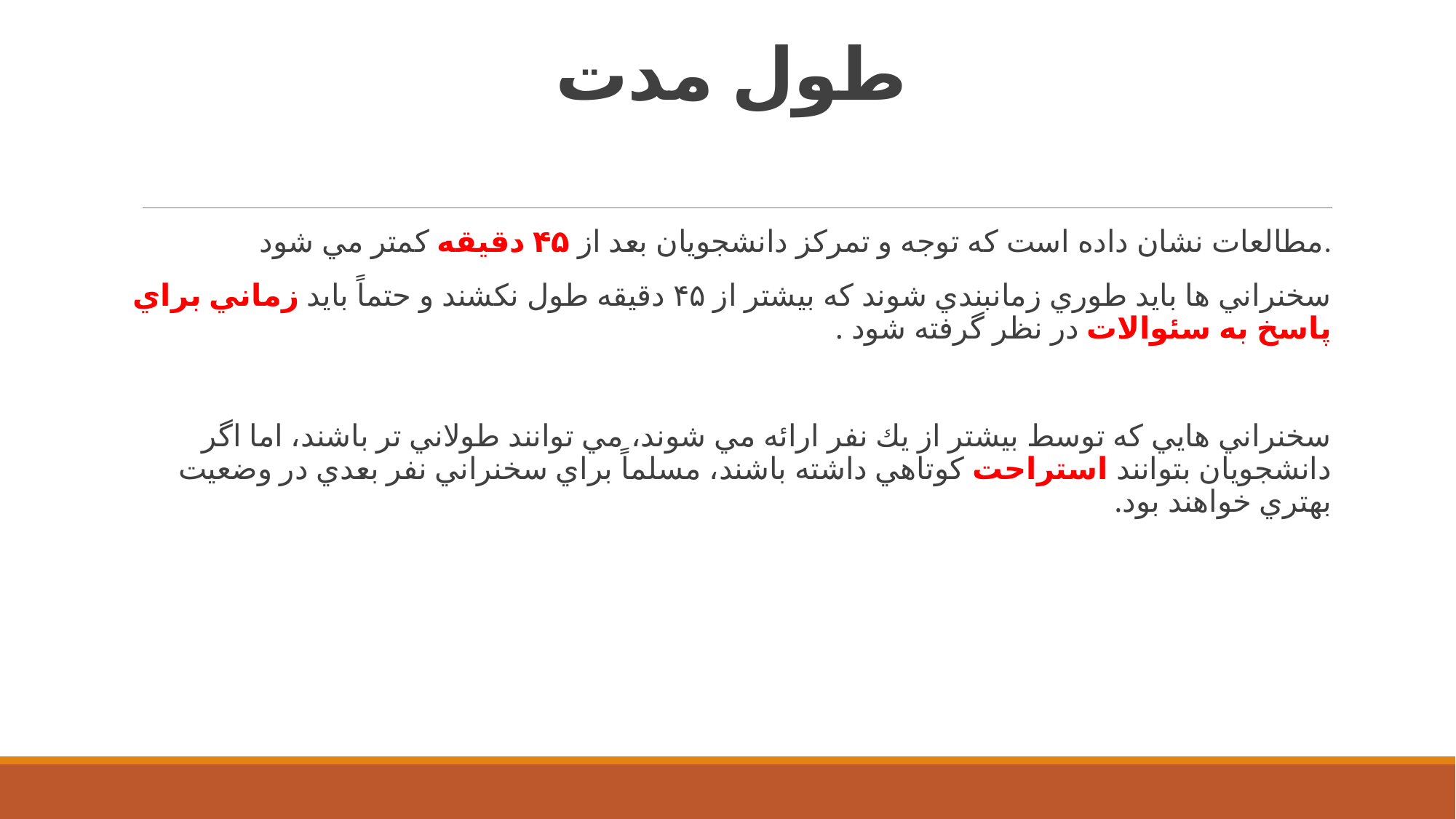

# طول مدت
مطالعات نشان داده است كه توجه و تمركز دانشجويان بعد از ۴۵ دقيقه كمتر مي شود.
سخنراني ها بايد طوري زمانبندي شوند كه بيشتر از ۴۵ دقيقه طول نكشند و حتماً بايد زماني براي پاسخ به سئوالات در نظر گرفته شود .

سخنراني هايي كه توسط بيشتر از يك نفر ارائه مي شوند، مي توانند طولاني تر باشند، اما اگر دانشجويان بتوانند استراحت كوتاهي داشته باشند، مسلماً براي سخنراني نفر بعدي در وضعيت بهتري خواهند بود.